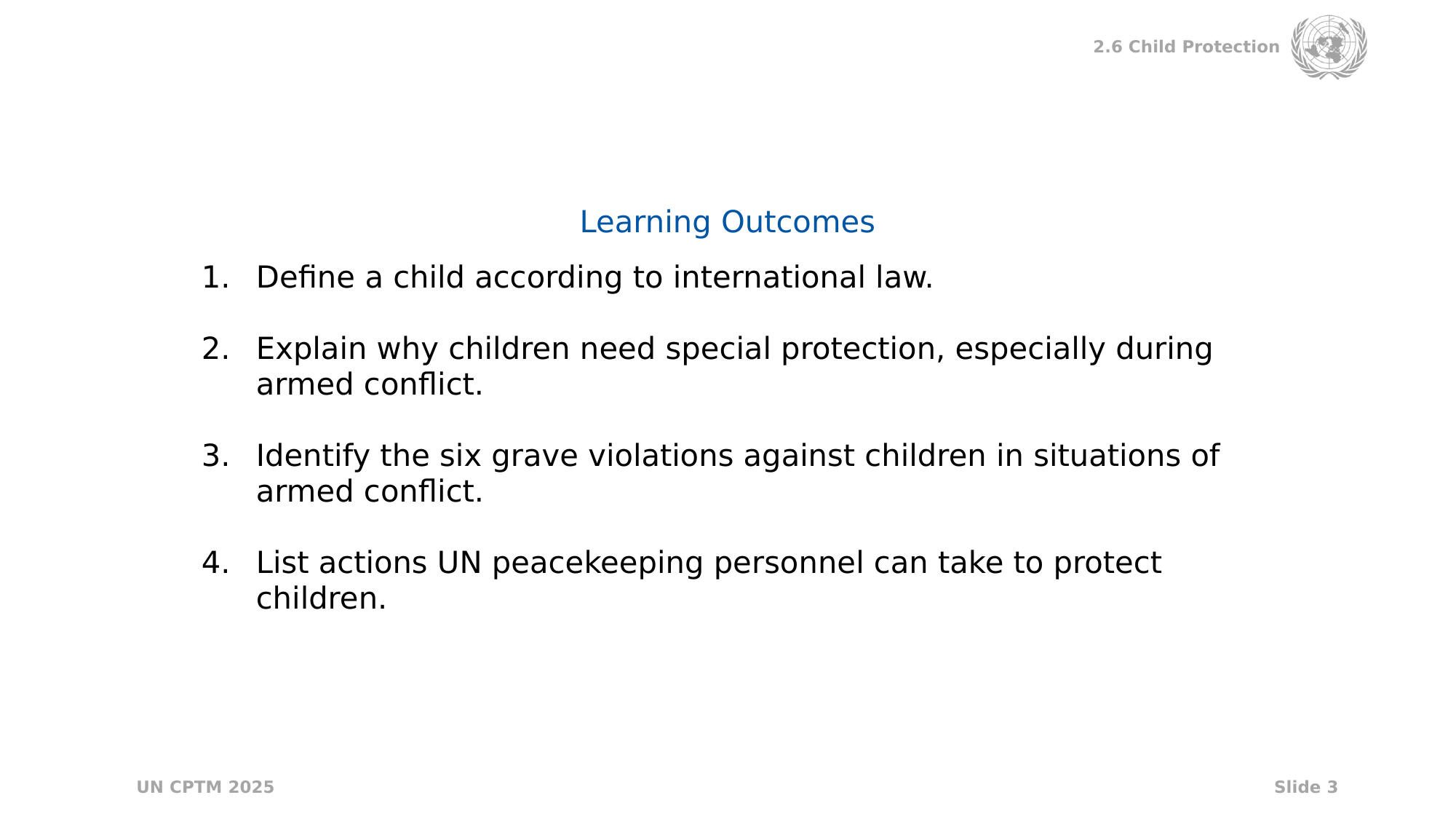

| Learning Outcomes |
| --- |
| Define a child according to international law. Explain why children need special protection, especially during armed conflict. Identify the six grave violations against children in situations of armed conflict. List actions UN peacekeeping personnel can take to protect children. |